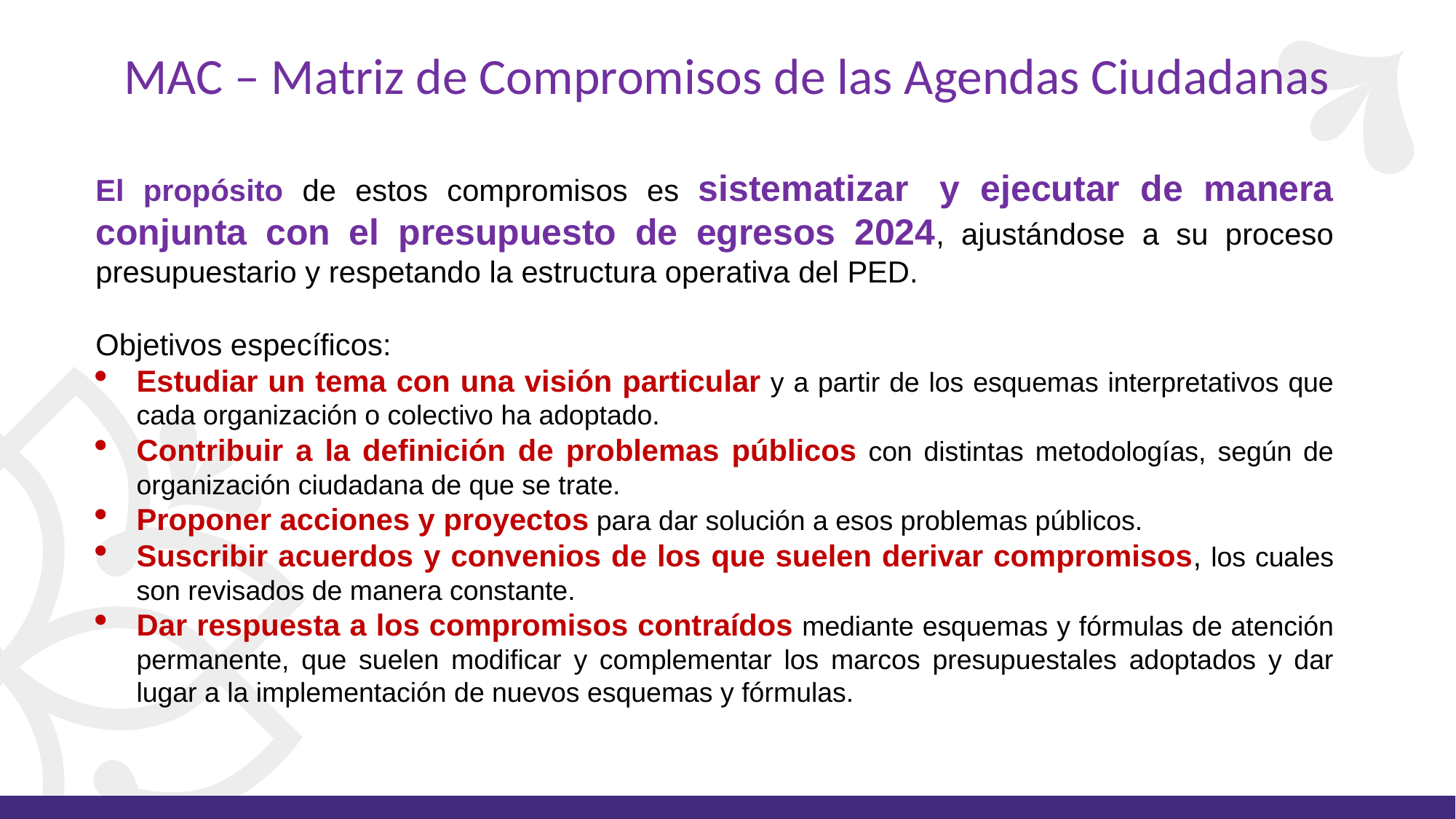

# MAC – Matriz de Compromisos de las Agendas Ciudadanas
El propósito de estos compromisos es sistematizar  y ejecutar de manera conjunta con el presupuesto de egresos 2024, ajustándose a su proceso presupuestario y respetando la estructura operativa del PED.

Objetivos específicos:
Estudiar un tema con una visión particular y a partir de los esquemas interpretativos que cada organización o colectivo ha adoptado.
Contribuir a la definición de problemas públicos con distintas metodologías, según de organización ciudadana de que se trate.
Proponer acciones y proyectos para dar solución a esos problemas públicos.
Suscribir acuerdos y convenios de los que suelen derivar compromisos, los cuales son revisados de manera constante.
Dar respuesta a los compromisos contraídos mediante esquemas y fórmulas de atención permanente, que suelen modificar y complementar los marcos presupuestales adoptados y dar lugar a la implementación de nuevos esquemas y fórmulas.